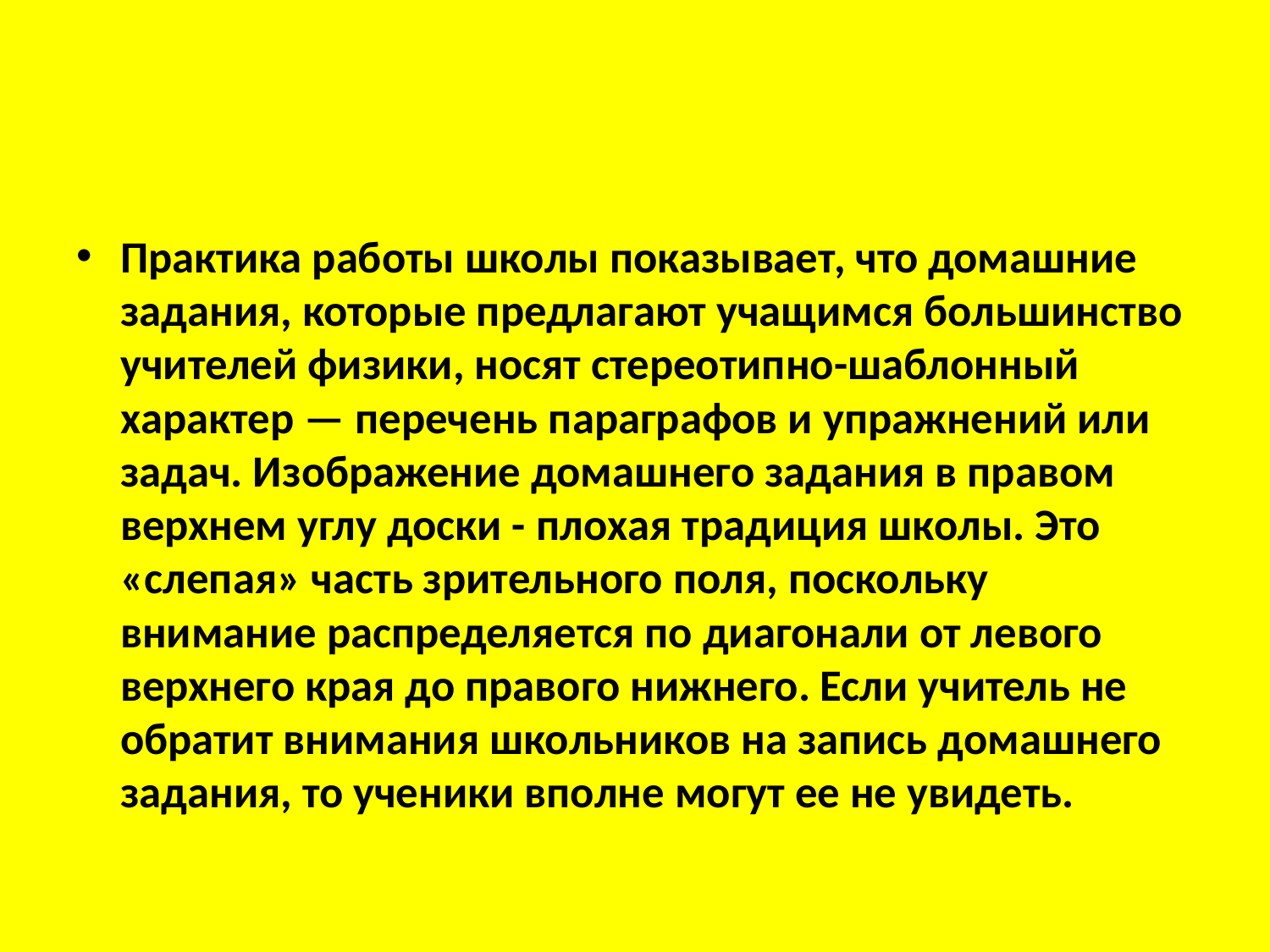

Практика работы школы показывает, что домашние задания, которые предлагают учащимся большинство учителей физики, носят стереотипно-шаблонный характер — перечень параграфов и упражнений или задач. Изображение домашнего задания в правом верхнем углу доски - плохая традиция школы. Это «слепая» часть зрительного поля, поскольку внимание распределяется по диагонали от левого верхнего края до правого нижнего. Если учитель не обратит внимания школьников на запись домашнего задания, то ученики вполне могут ее не увидеть.